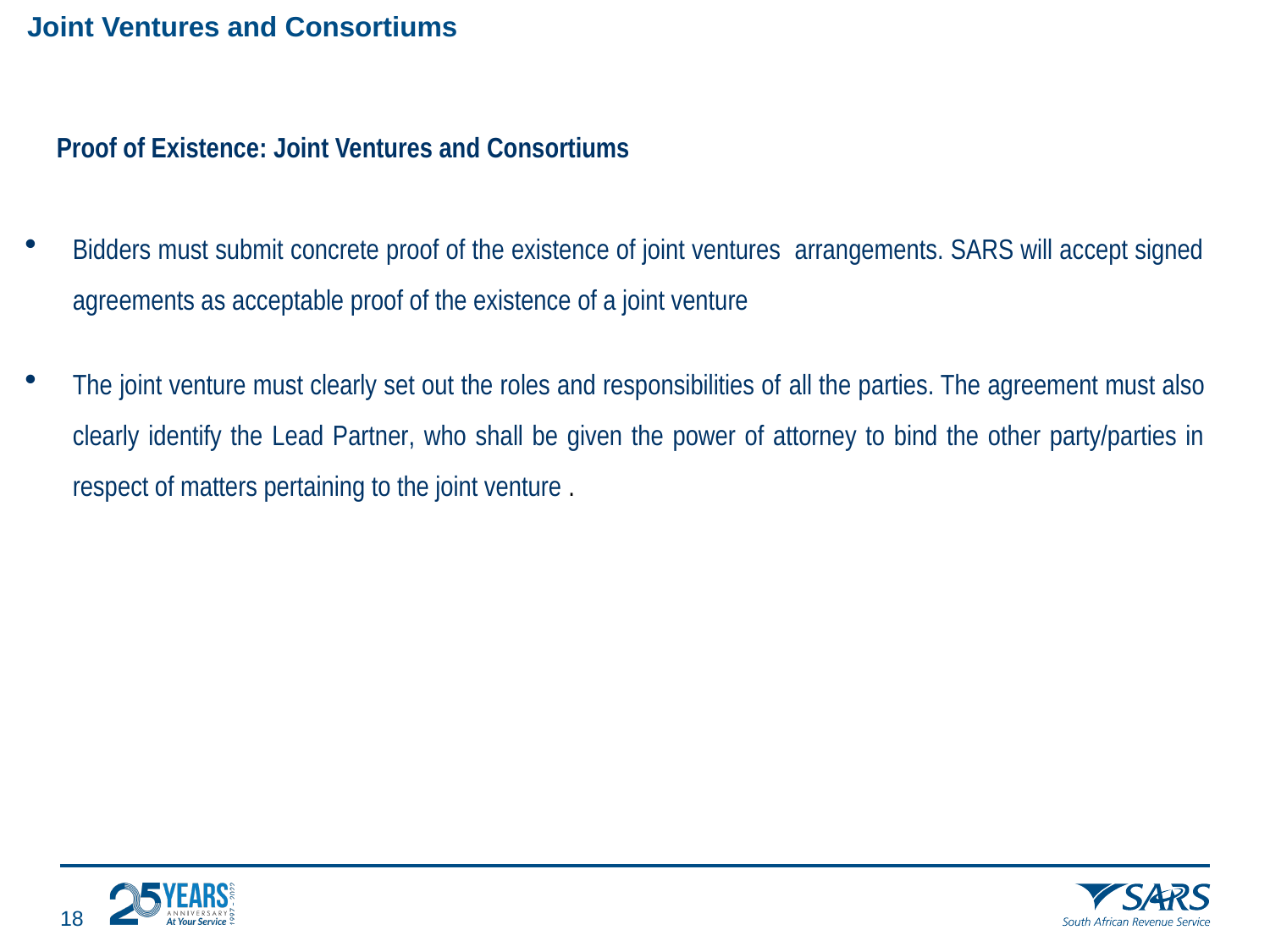

# Joint Ventures and Consortiums

     Proof of Existence: Joint Ventures and Consortiums

Bidders must submit concrete proof of the existence of joint ventures  arrangements. SARS will accept signed agreements as acceptable proof of the existence of a joint venture

The joint venture must clearly set out the roles and responsibilities of all the parties. The agreement must also clearly identify the Lead Partner, who shall be given the power of attorney to bind the other party/parties in respect of matters pertaining to the joint venture .
18